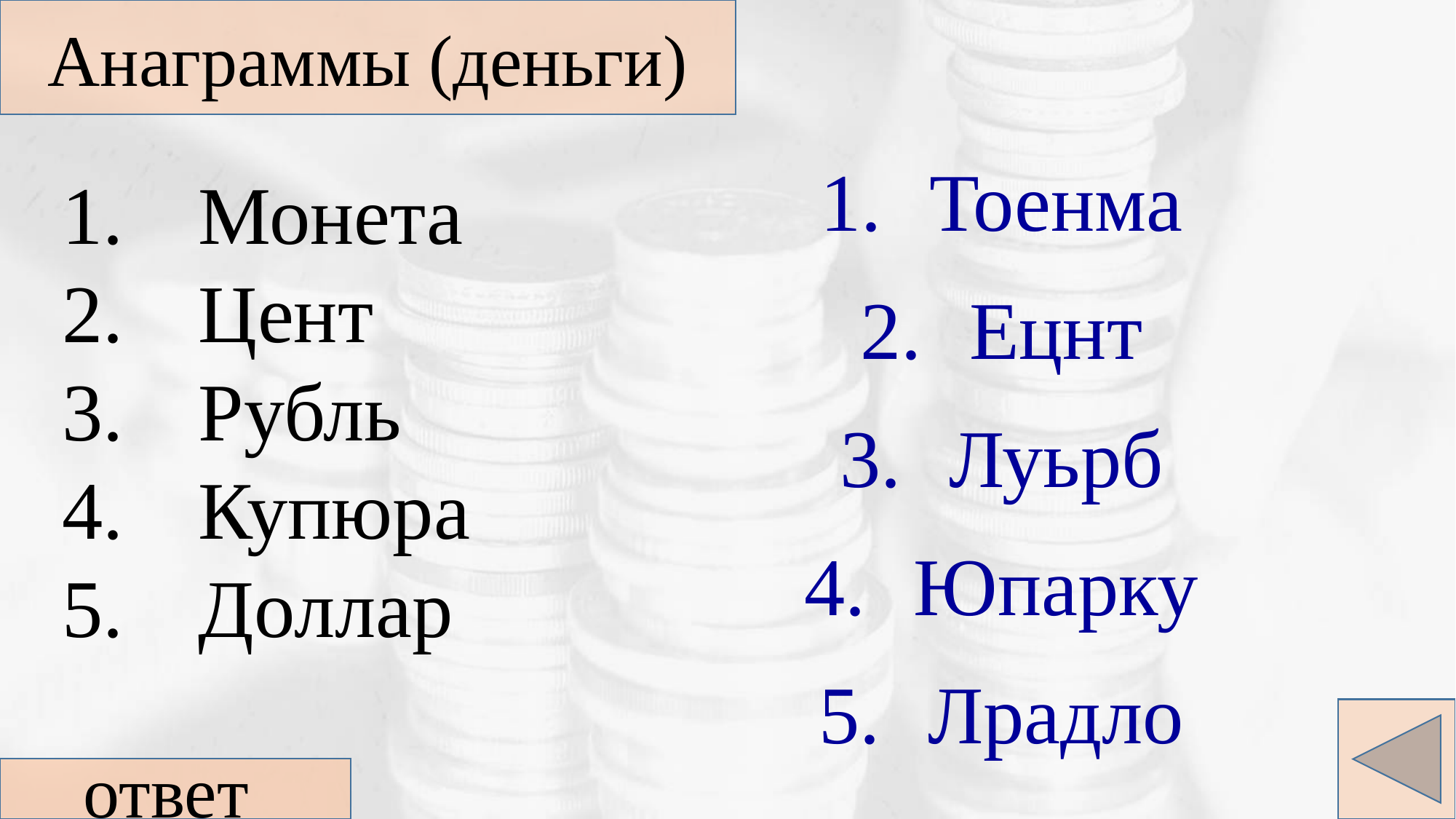

Анаграммы (деньги)
Тоенма
Ецнт
Луьрб
Юпарку
Лрадло
Монета
Цент
Рубль
Купюра
Доллар

ответ